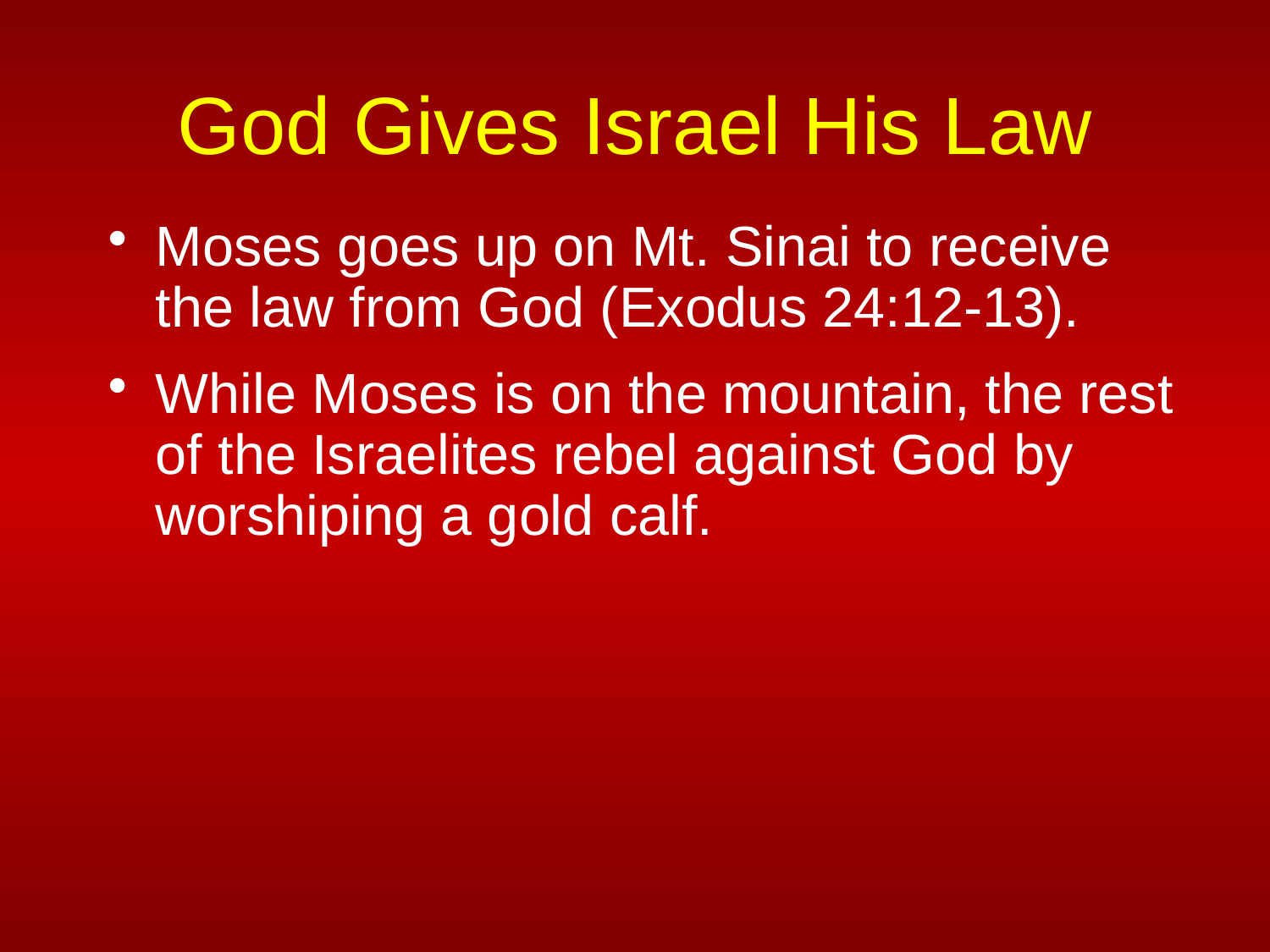

# God Gives Israel His Law
Moses goes up on Mt. Sinai to receive the law from God (Exodus 24:12-13).
While Moses is on the mountain, the rest of the Israelites rebel against God by worshiping a gold calf.